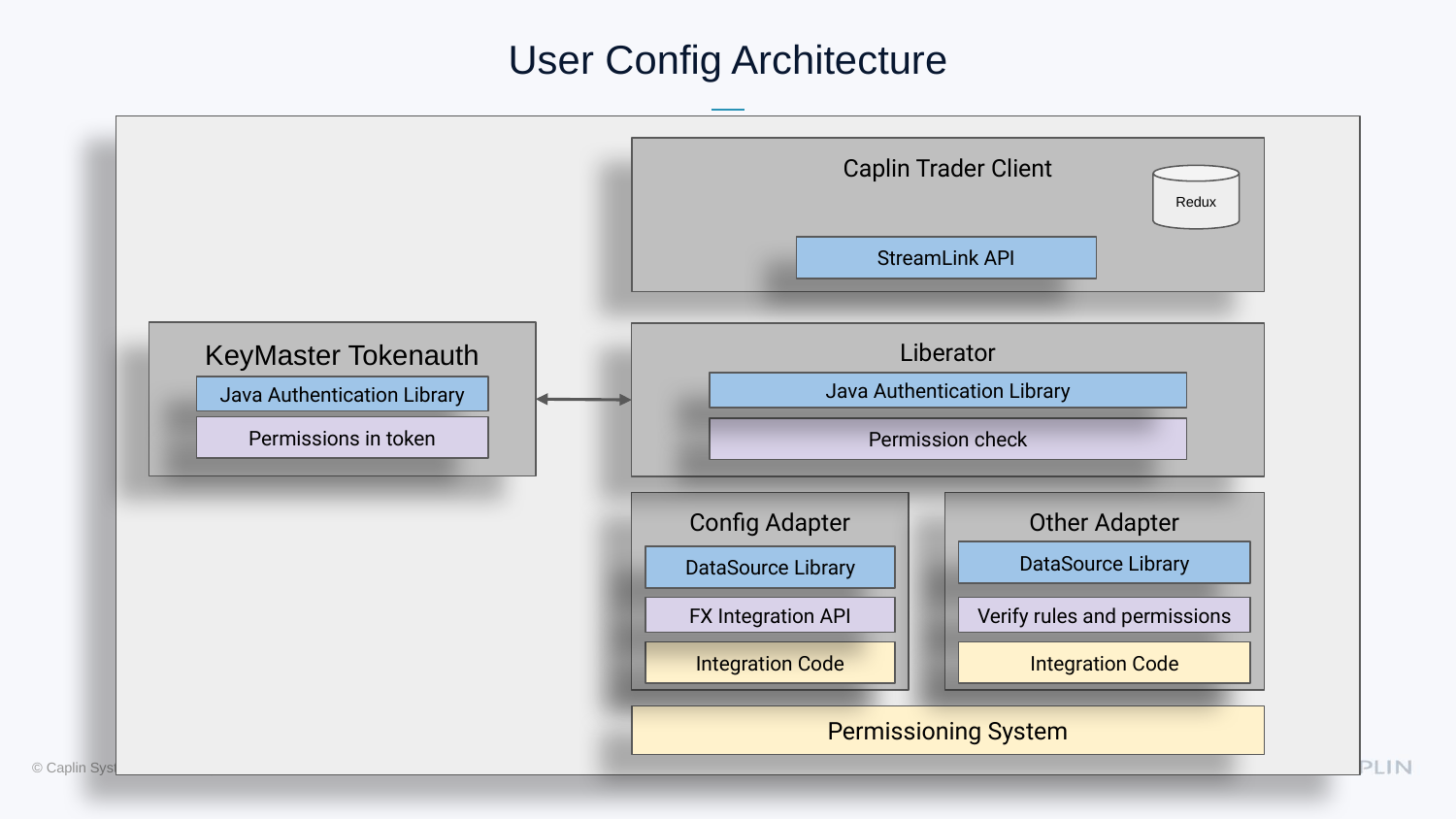

# User Config Architecture

Caplin Trader Client
Redux
StreamLink API
KeyMaster Tokenauth
Liberator
Java Authentication Library
Permission check
Java Authentication Library
Permissions in token
Other Adapter
Config Adapter
DataSource Library
DataSource Library
FX Integration API
Verify rules and permissions
Integration Code
Integration Code
Permissioning System